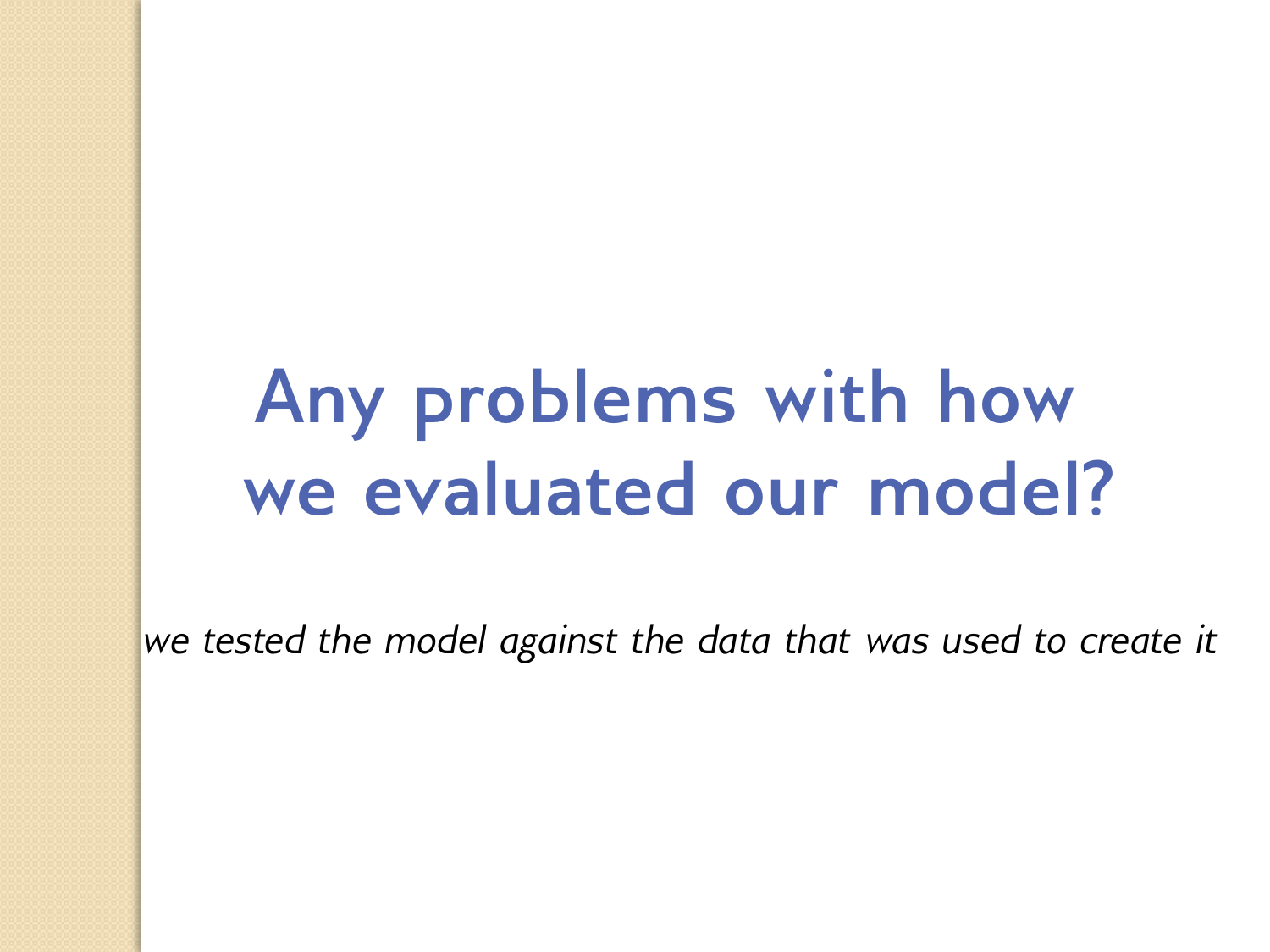

Any problems with how
we evaluated our model?
we tested the model against the data that was used to create it